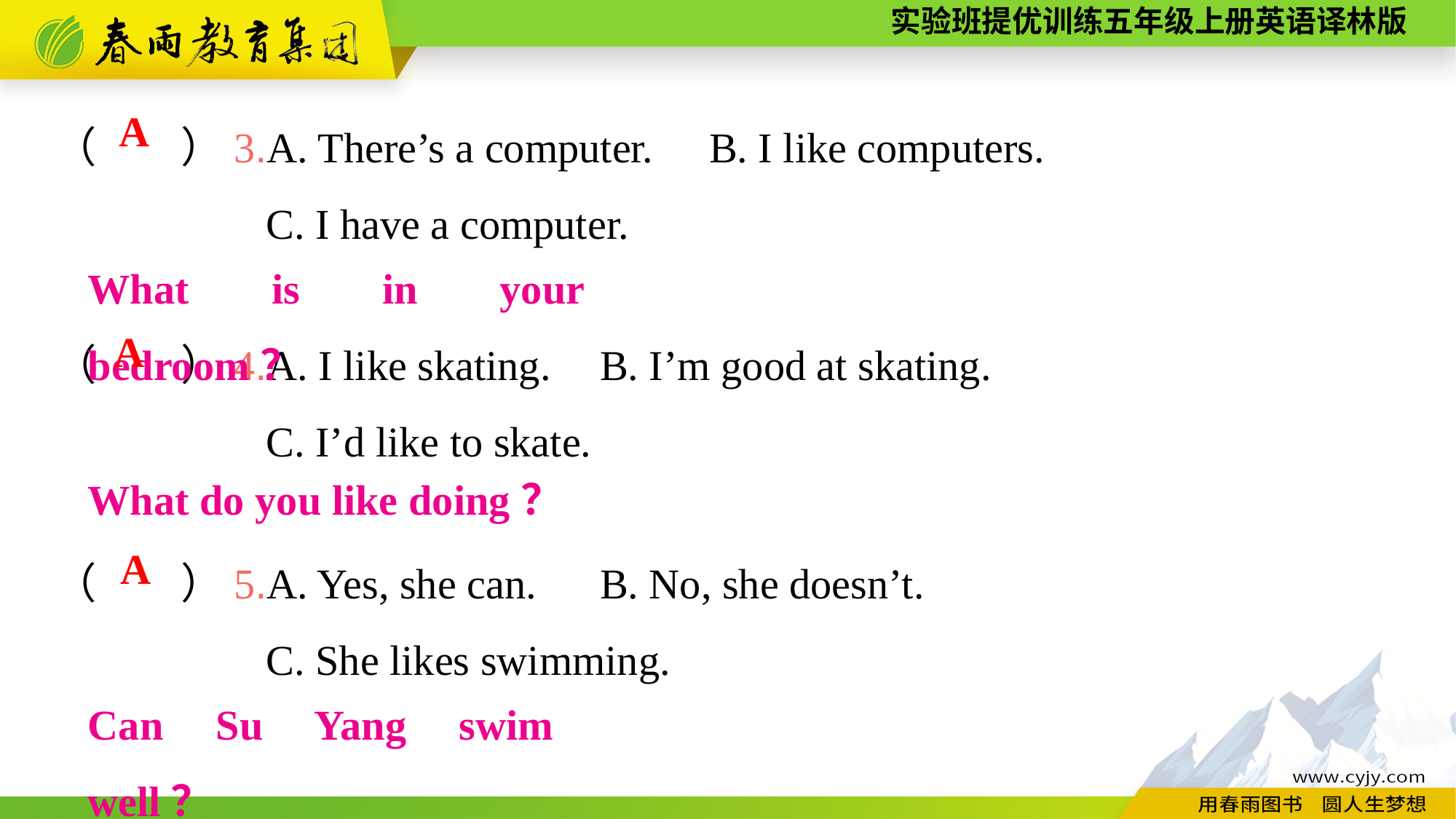

（　　）3.A. There’s a computer.	B. I like computers.
C. I have a computer.

（　　）4.A. I like skating.	B. I’m good at skating.
C. I’d like to skate.

（　　）5.A. Yes, she can.	B. No, she doesn’t.
C. She likes swimming.
A
What is in your bedroom？
A
What do you like doing？
A
Can Su Yang swim well？